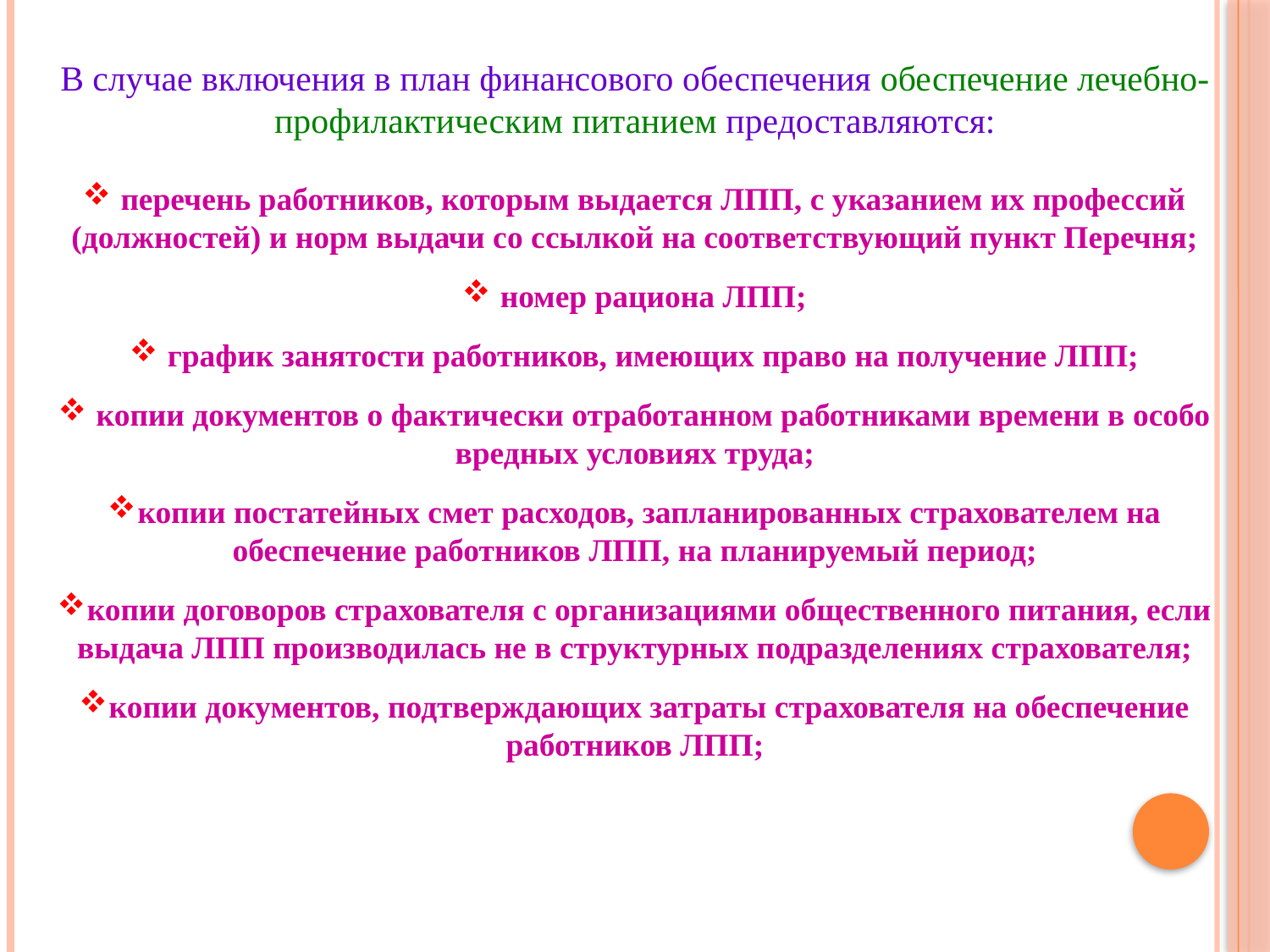

В случае включения в план финансового обеспечения обеспечение лечебно-профилактическим питанием предоставляются:

 перечень работников, которым выдается ЛПП, с указанием их профессий (должностей) и норм выдачи со ссылкой на соответствующий пункт Перечня;

 номер рациона ЛПП;

 график занятости работников, имеющих право на получение ЛПП;

 копии документов о фактически отработанном работниками времени в особо вредных условиях труда;

копии постатейных смет расходов, запланированных страхователем на обеспечение работников ЛПП, на планируемый период;

копии договоров страхователя с организациями общественного питания, если выдача ЛПП производилась не в структурных подразделениях страхователя;

копии документов, подтверждающих затраты страхователя на обеспечение работников ЛПП;